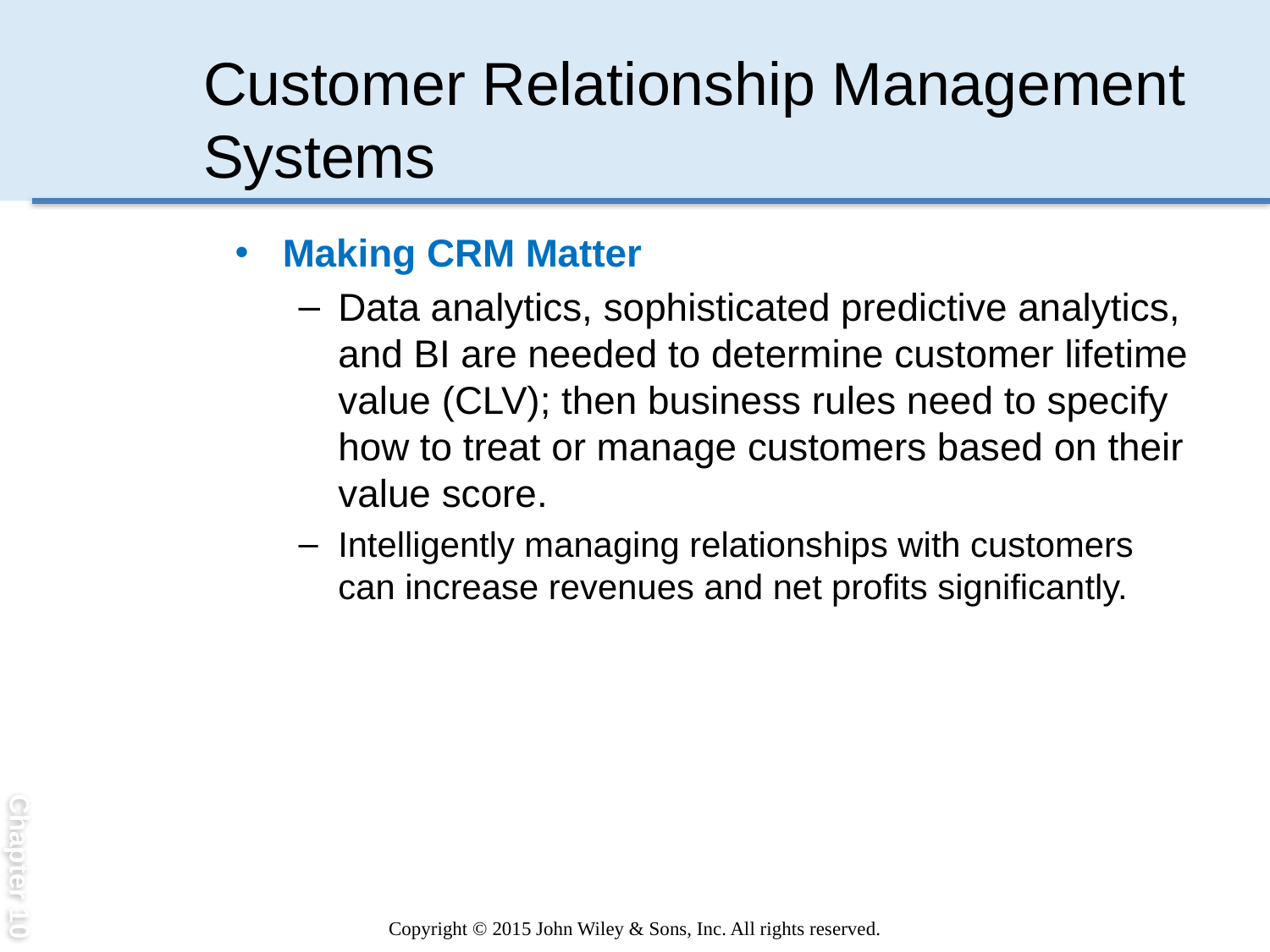

Chapter 10
# Customer Relationship Management Systems
Making CRM Matter
Data analytics, sophisticated predictive analytics, and BI are needed to determine customer lifetime value (CLV); then business rules need to specify how to treat or manage customers based on their value score.
Intelligently managing relationships with customers can increase revenues and net profits significantly.